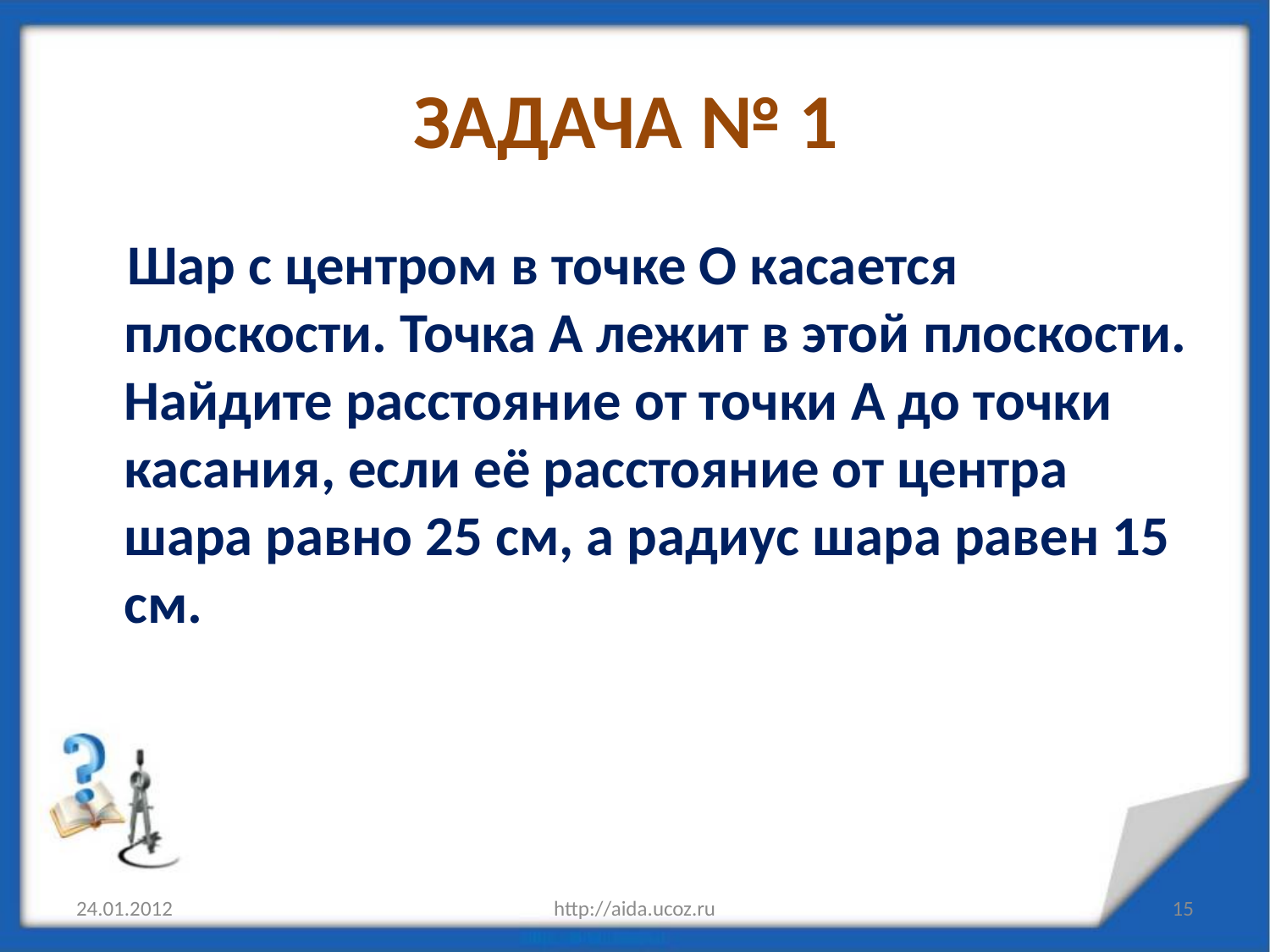

# ЗАДАЧА № 1
    Шар с центром в точке О касается плоскости. Точка А лежит в этой плоскости. Найдите расстояние от точки А до точки касания, если её расстояние от центра шара равно 25 см, а радиус шара равен 15 см.
24.01.2012
http://aida.ucoz.ru
15